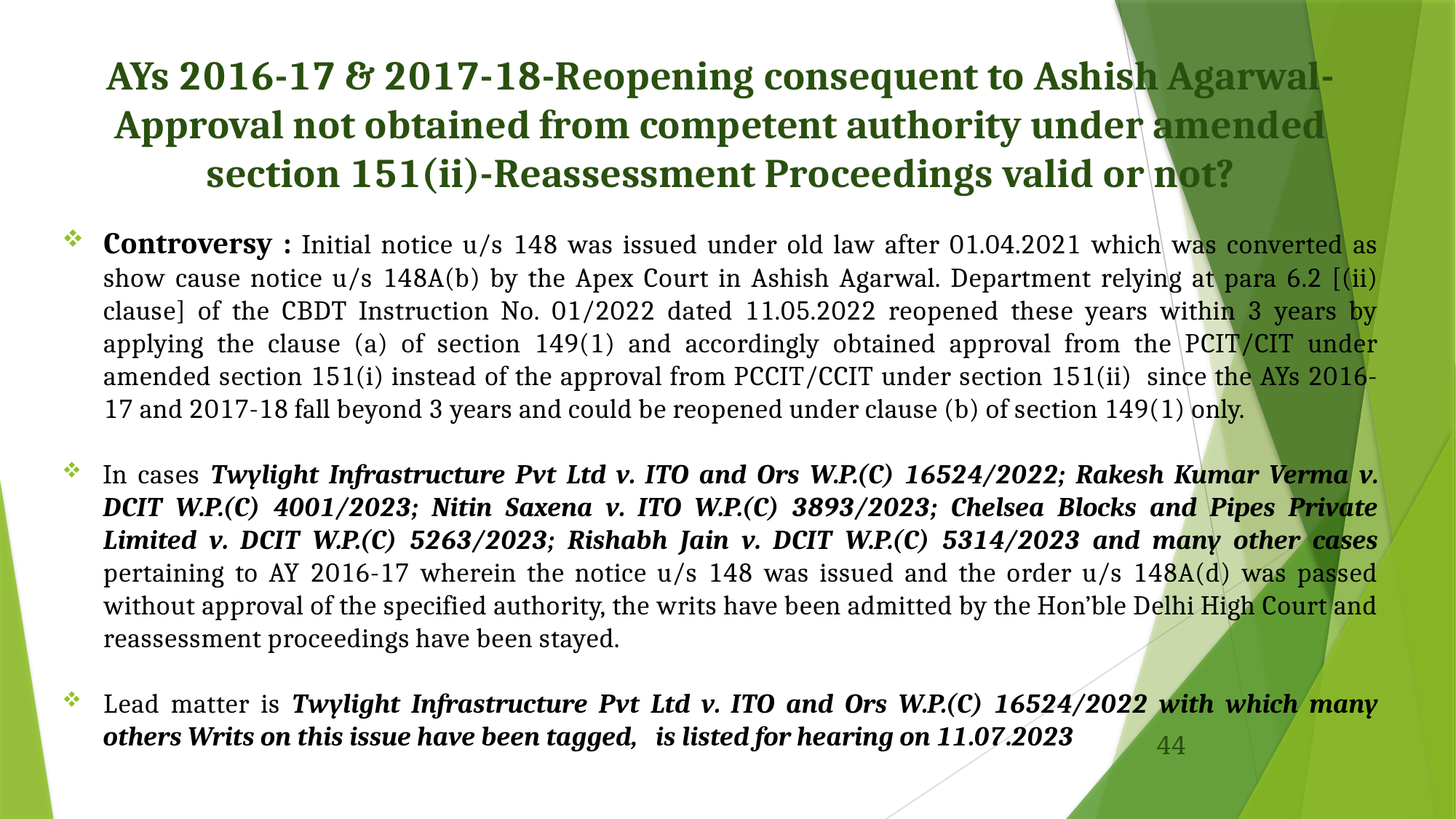

# AYs 2016-17 & 2017-18-Reopening consequent to Ashish Agarwal-Approval not obtained from competent authority under amended section 151(ii)-Reassessment Proceedings valid or not?
Controversy : Initial notice u/s 148 was issued under old law after 01.04.2021 which was converted as show cause notice u/s 148A(b) by the Apex Court in Ashish Agarwal. Department relying at para 6.2 [(ii) clause] of the CBDT Instruction No. 01/2022 dated 11.05.2022 reopened these years within 3 years by applying the clause (a) of section 149(1) and accordingly obtained approval from the PCIT/CIT under amended section 151(i) instead of the approval from PCCIT/CCIT under section 151(ii)  since the AYs 2016-17 and 2017-18 fall beyond 3 years and could be reopened under clause (b) of section 149(1) only.

In cases Twylight Infrastructure Pvt Ltd v. ITO and Ors W.P.(C) 16524/2022; Rakesh Kumar Verma v. DCIT W.P.(C) 4001/2023; Nitin Saxena v. ITO W.P.(C) 3893/2023; Chelsea Blocks and Pipes Private Limited v. DCIT W.P.(C) 5263/2023; Rishabh Jain v. DCIT W.P.(C) 5314/2023 and many other cases pertaining to AY 2016-17 wherein the notice u/s 148 was issued and the order u/s 148A(d) was passed without approval of the specified authority, the writs have been admitted by the Hon’ble Delhi High Court and reassessment proceedings have been stayed.

Lead matter is Twylight Infrastructure Pvt Ltd v. ITO and Ors W.P.(C) 16524/2022 with which many others Writs on this issue have been tagged,   is listed for hearing on 11.07.2023
44